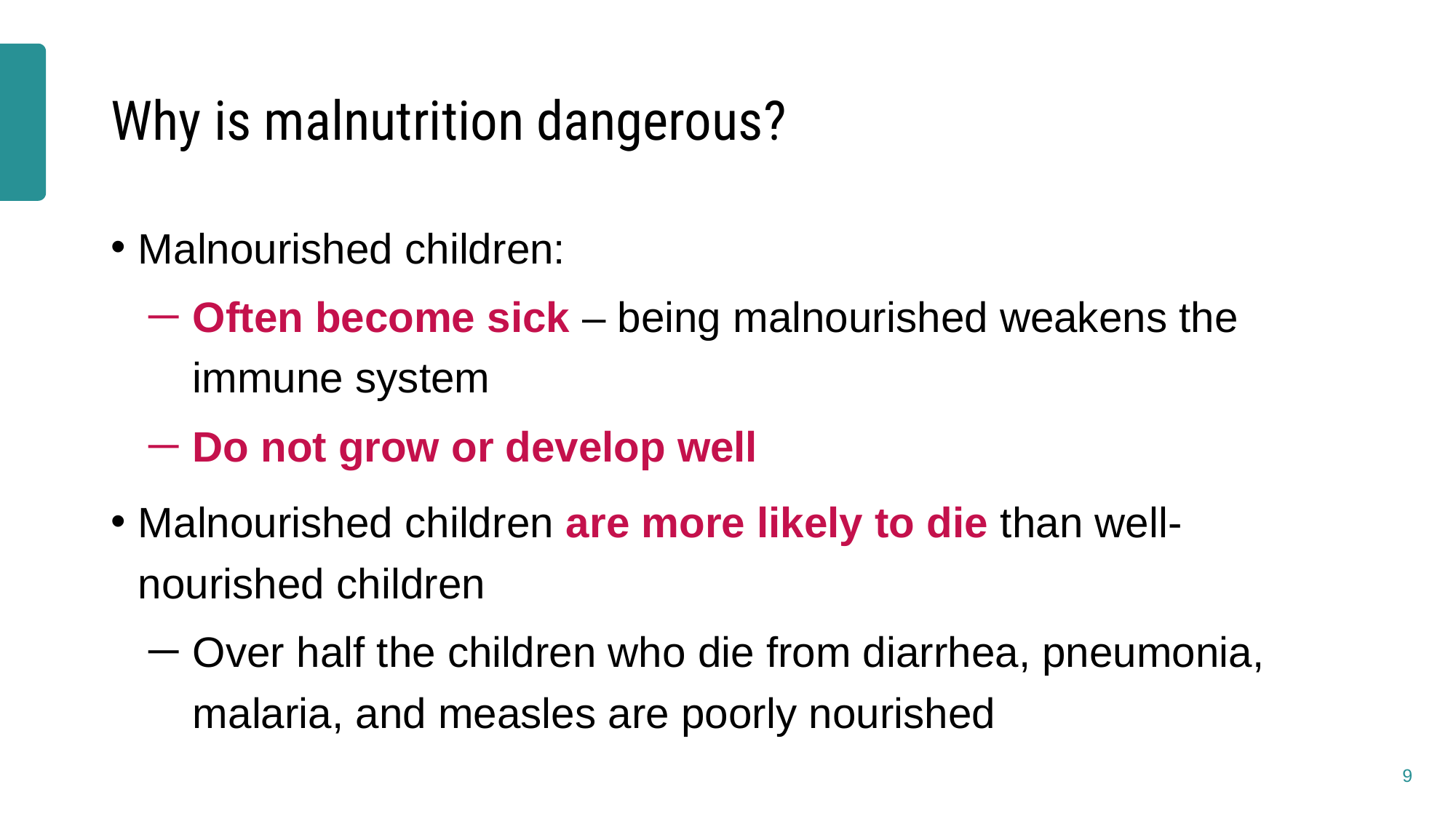

# Why is malnutrition dangerous?
Malnourished children:
Often become sick – being malnourished weakens the immune system
Do not grow or develop well
Malnourished children are more likely to die than well-nourished children
Over half the children who die from diarrhea, pneumonia, malaria, and measles are poorly nourished
9